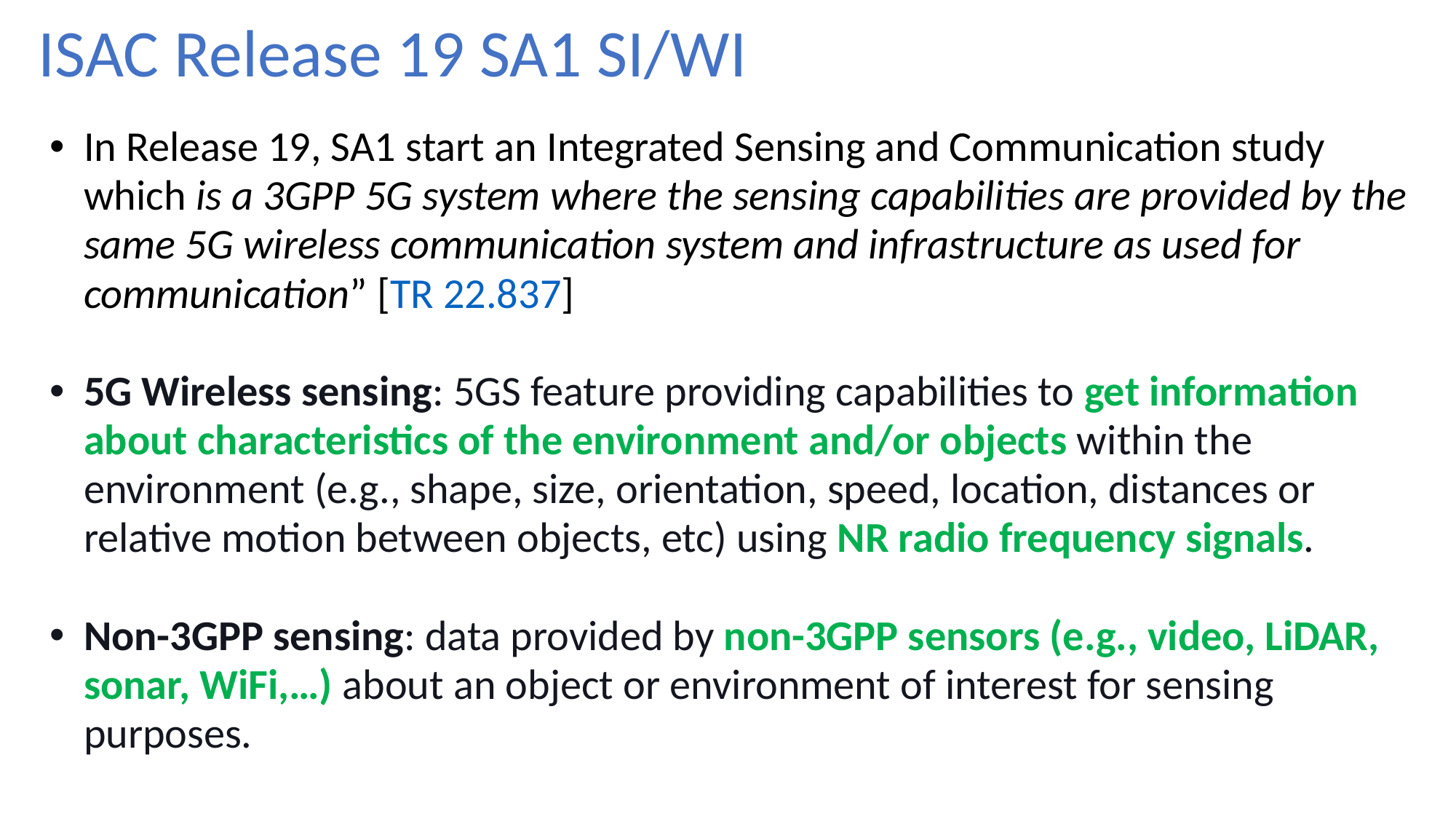

ISAC Release 19 SA1 SI/WI
In Release 19, SA1 start an Integrated Sensing and Communication study which is a 3GPP 5G system where the sensing capabilities are provided by the same 5G wireless communication system and infrastructure as used for communication” [TR 22.837]

5G Wireless sensing: 5GS feature providing capabilities to get information about characteristics of the environment and/or objects within the environment (e.g., shape, size, orientation, speed, location, distances or relative motion between objects, etc) using NR radio frequency signals.

Non-3GPP sensing: data provided by non-3GPP sensors (e.g., video, LiDAR, sonar, WiFi,…) about an object or environment of interest for sensing purposes.